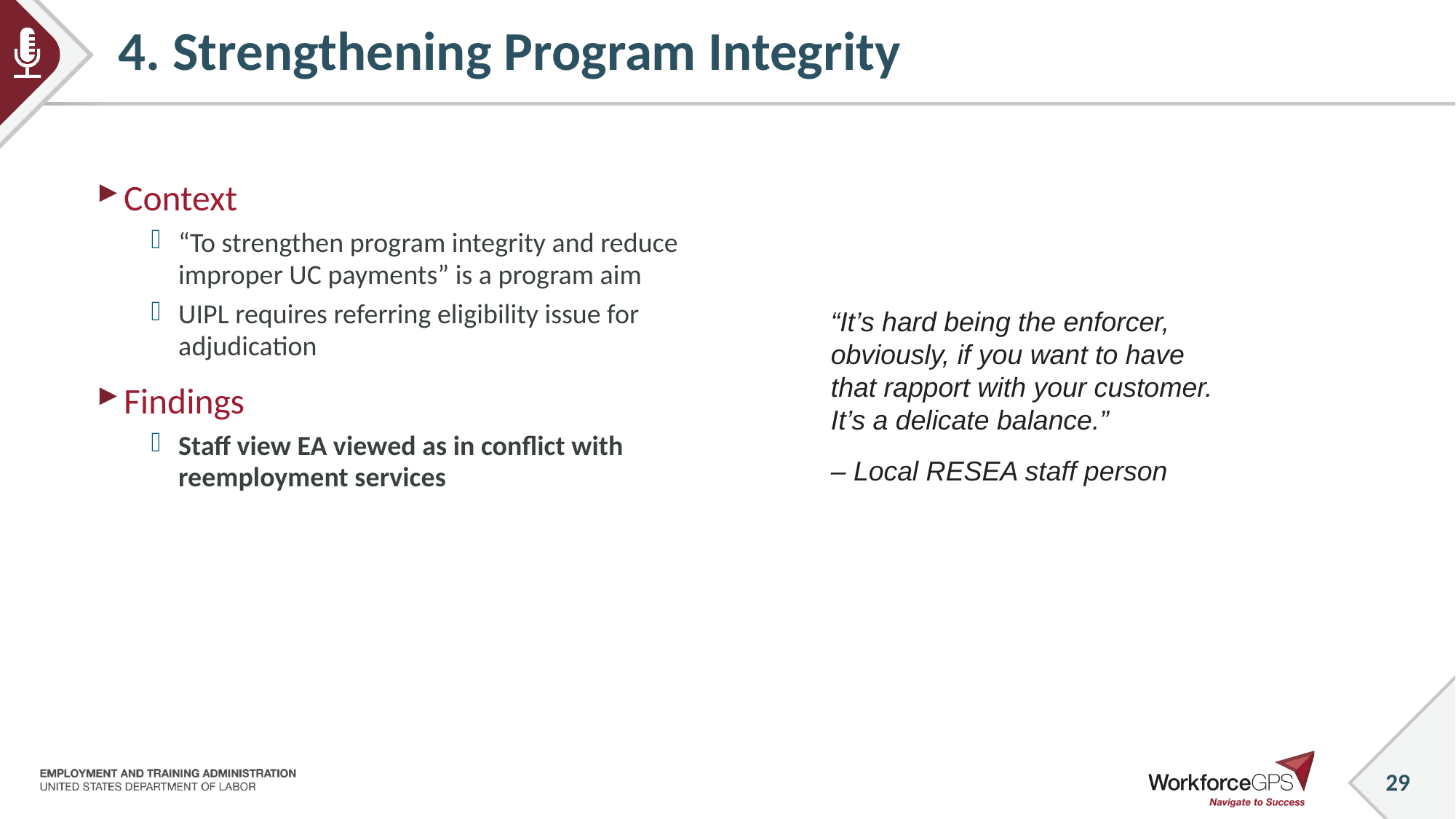

# 4. Strengthening Program Integrity
Context
“To strengthen program integrity and reduce improper UC payments” is a program aim
UIPL requires referring eligibility issue for adjudication
Findings
Staff view EA viewed as in conflict with reemployment services
EA is viewed primarily as to help claimants
Referral for adjudication is (at best) inconsistent
Staff do not want to send claimants for adjudication
Lack of integrated systems can deter reporting of compliance issues

“It’s hard being the enforcer, obviously, if you want to have that rapport with your customer. It’s a delicate balance.”
– Local RESEA staff person
29